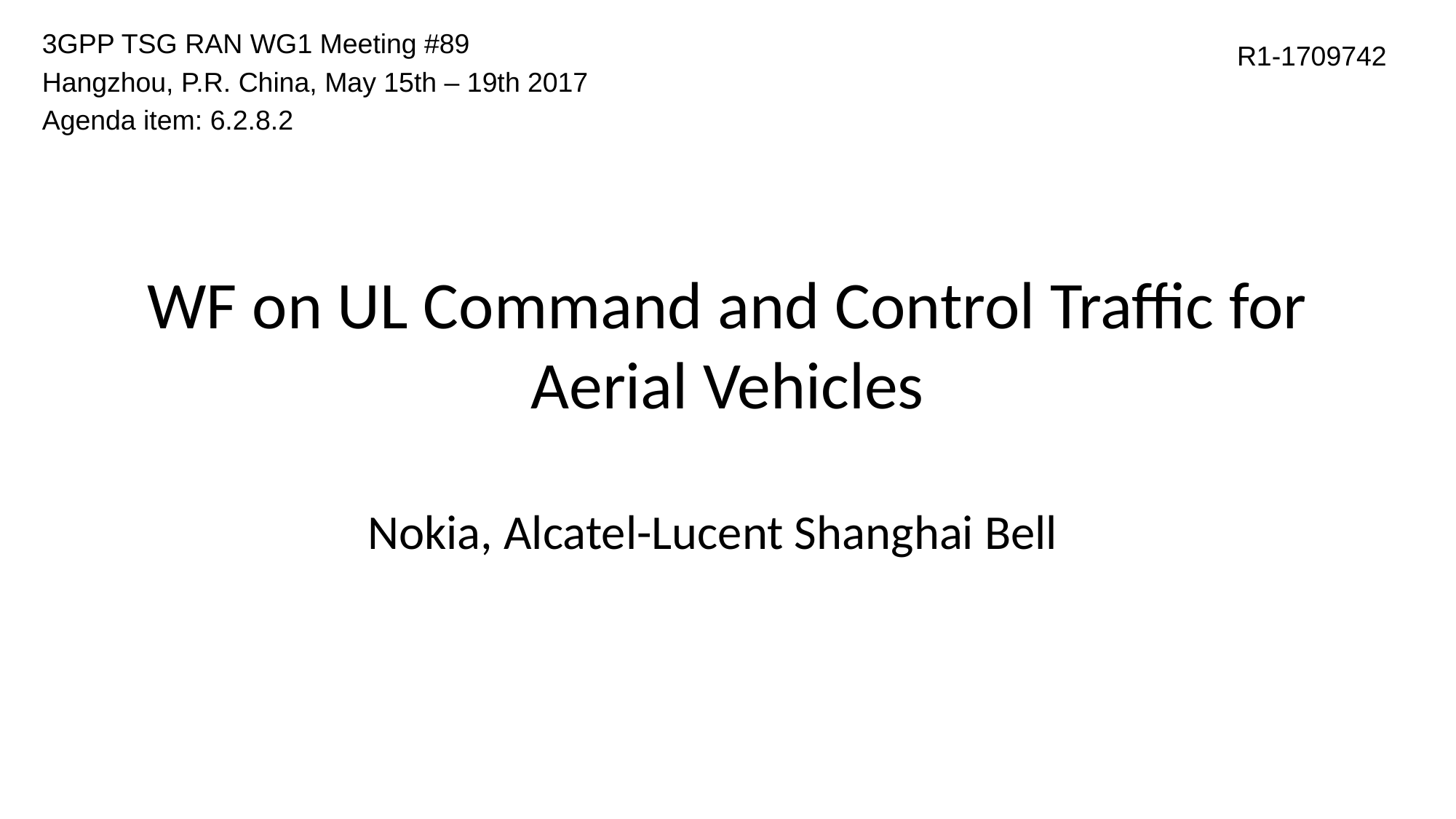

3GPP TSG RAN WG1 Meeting #89
Hangzhou, P.R. China, May 15th – 19th 2017
Agenda item: 6.2.8.2
R1-1709742
# WF on UL Command and Control Traffic for Aerial Vehicles
Nokia, Alcatel-Lucent Shanghai Bell